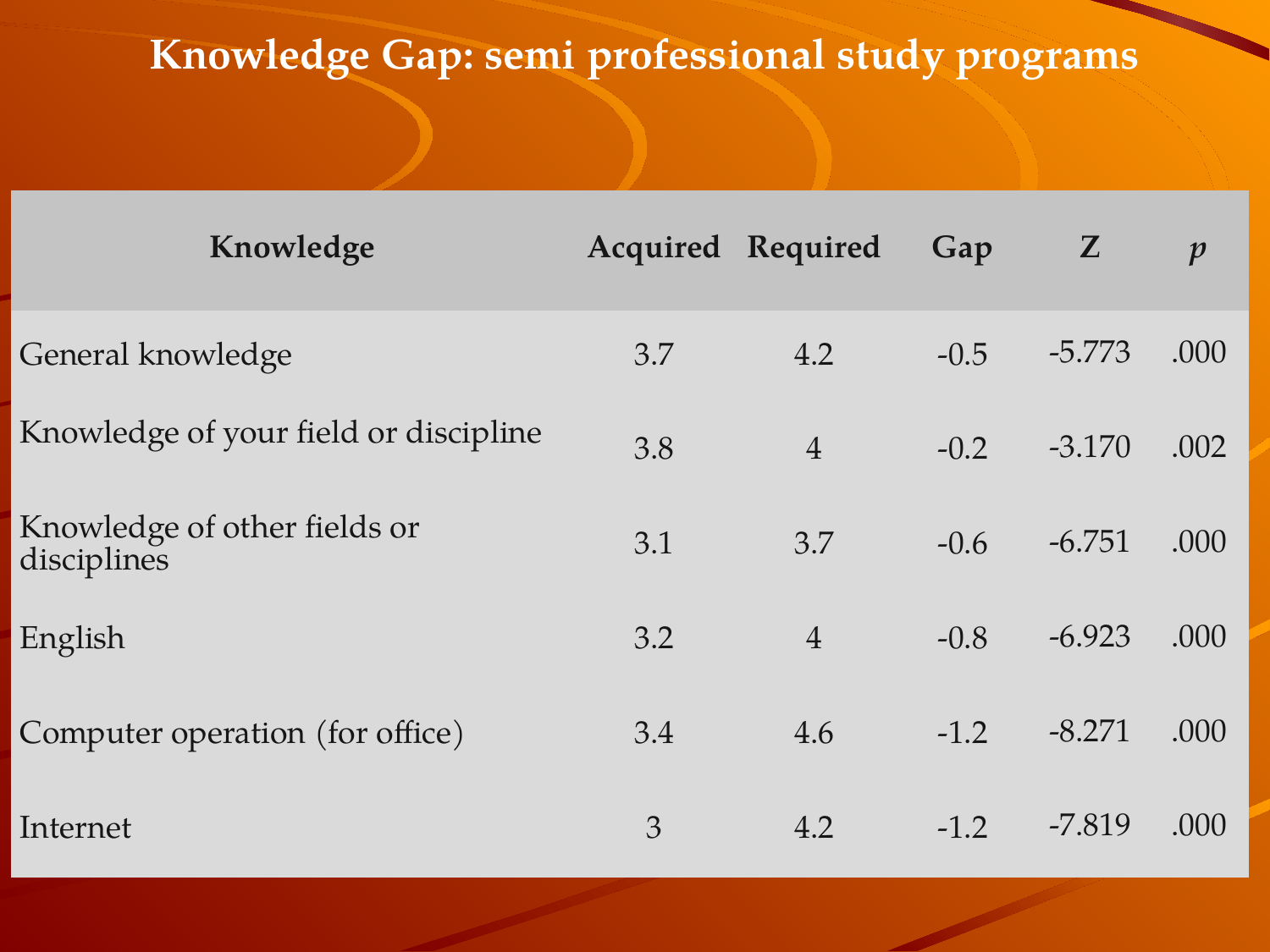

Knowledge Gap: semi professional study programs
| Knowledge | Acquired | Required | Gap | Z | p |
| --- | --- | --- | --- | --- | --- |
| General knowledge | 3.7 | 4.2 | -0.5 | -5.773 | .000 |
| Knowledge of your field or discipline | 3.8 | 4 | -0.2 | -3.170 | .002 |
| Knowledge of other fields or disciplines | 3.1 | 3.7 | -0.6 | -6.751 | .000 |
| English | 3.2 | 4 | -0.8 | -6.923 | .000 |
| Computer operation (for office) | 3.4 | 4.6 | -1.2 | -8.271 | .000 |
| Internet | 3 | 4.2 | -1.2 | -7.819 | .000 |